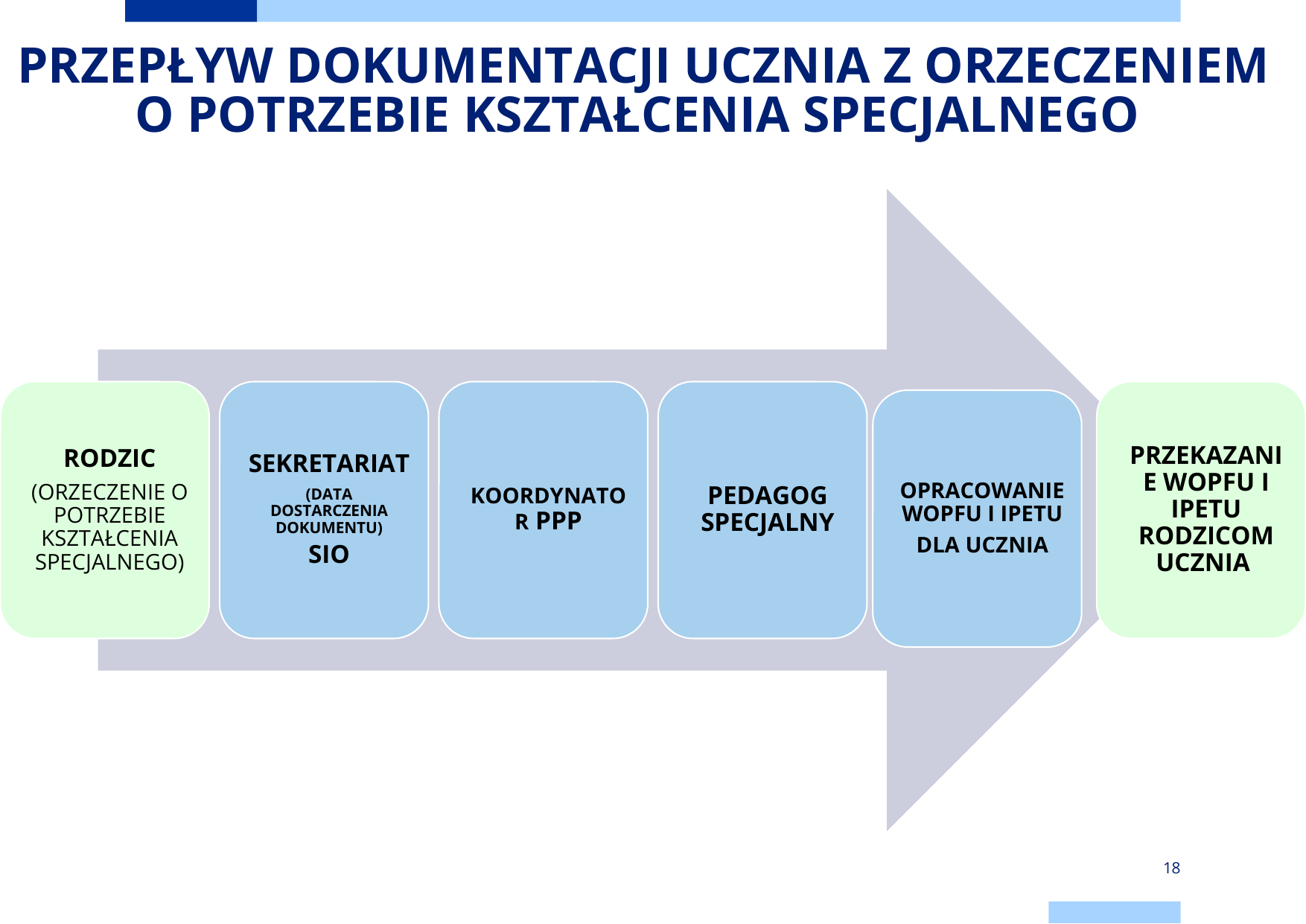

# PRZEPŁYW DOKUMENTACJI UCZNIA Z ORZECZENIEM O POTRZEBIE KSZTAŁCENIA SPECJALNEGO
RODZIC
(ORZECZENIE O POTRZEBIE KSZTAŁCENIA SPECJALNEGO)
SEKRETARIAT
(DATA DOSTARCZENIA DOKUMENTU)
SIO
KOORDYNATOR PPP
PEDAGOG SPECJALNY
OPRACOWANIE WOPFU I IPETU
DLA UCZNIA
PRZEKAZANIE WOPFU I IPETU RODZICOM UCZNIA
18